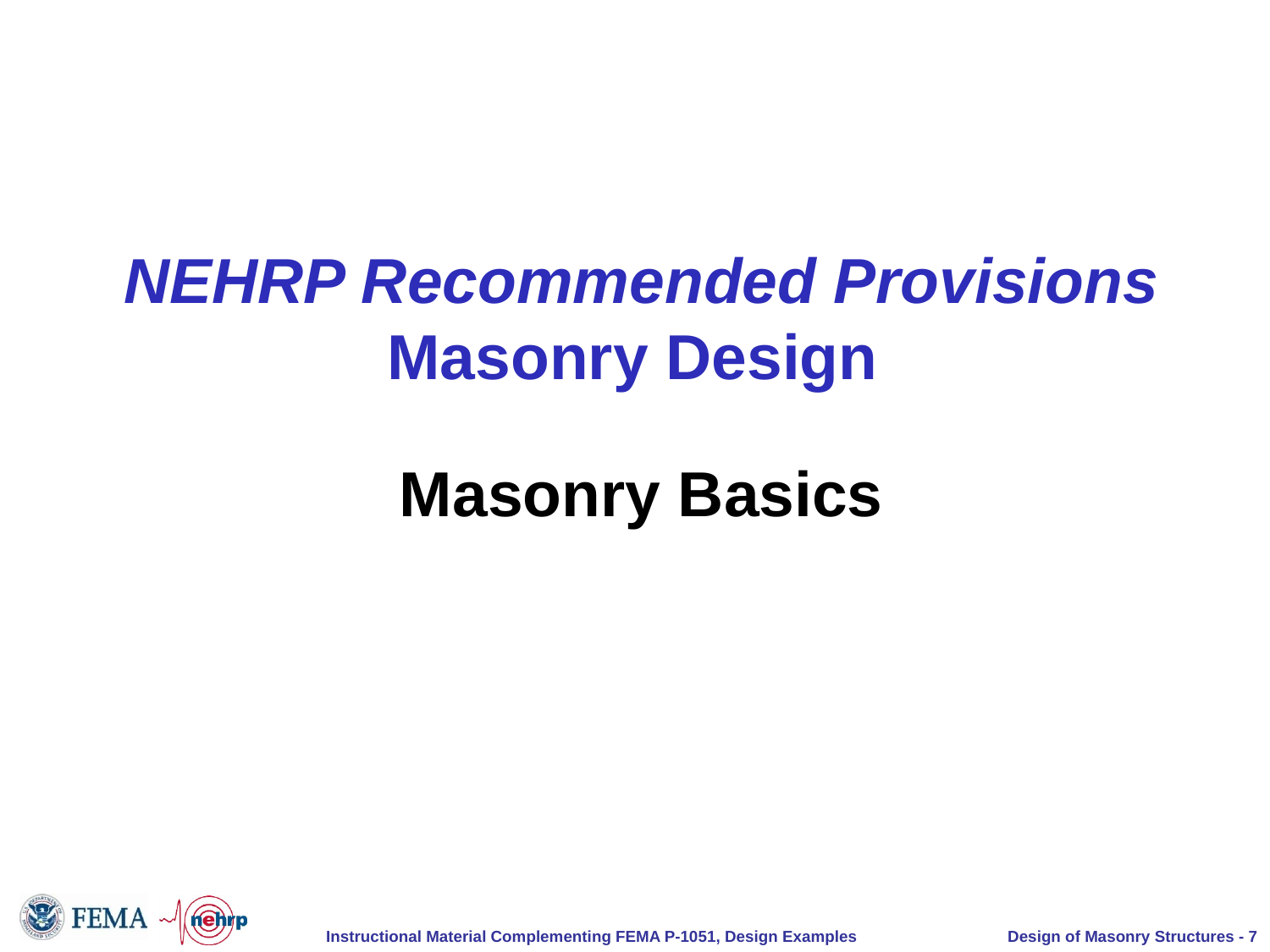

# NEHRP Recommended Provisions Masonry Design
Masonry Basics
Design of Masonry Structures - 7
Instructional Material Complementing FEMA P-1051, Design Examples